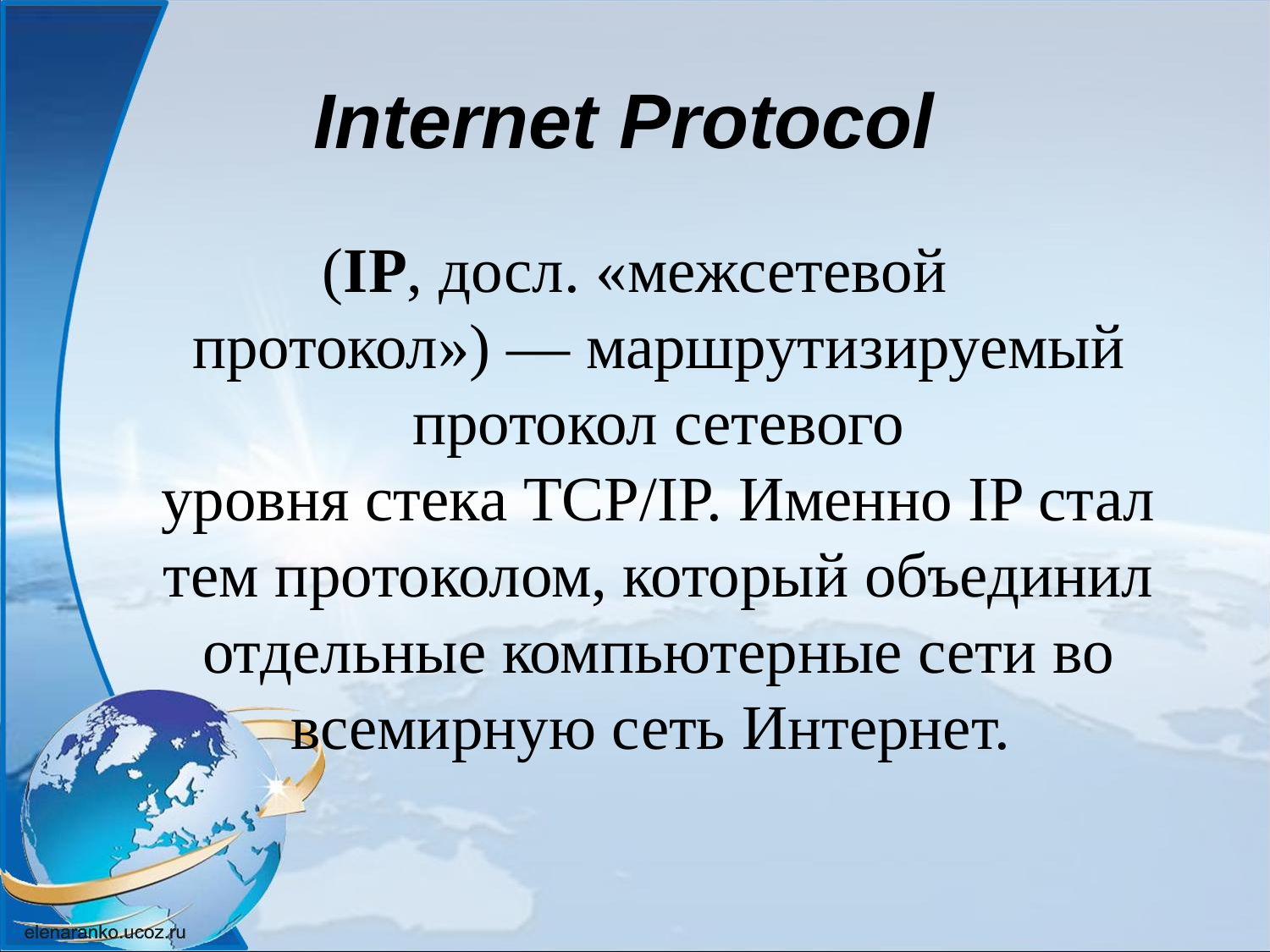

# Internet Protocol
(IP, досл. «межсетевой протокол») — маршрутизируемый протокол сетевого уровня стека TCP/IP. Именно IP стал тем протоколом, который объединил отдельные компьютерные сети во всемирную сеть Интернет.